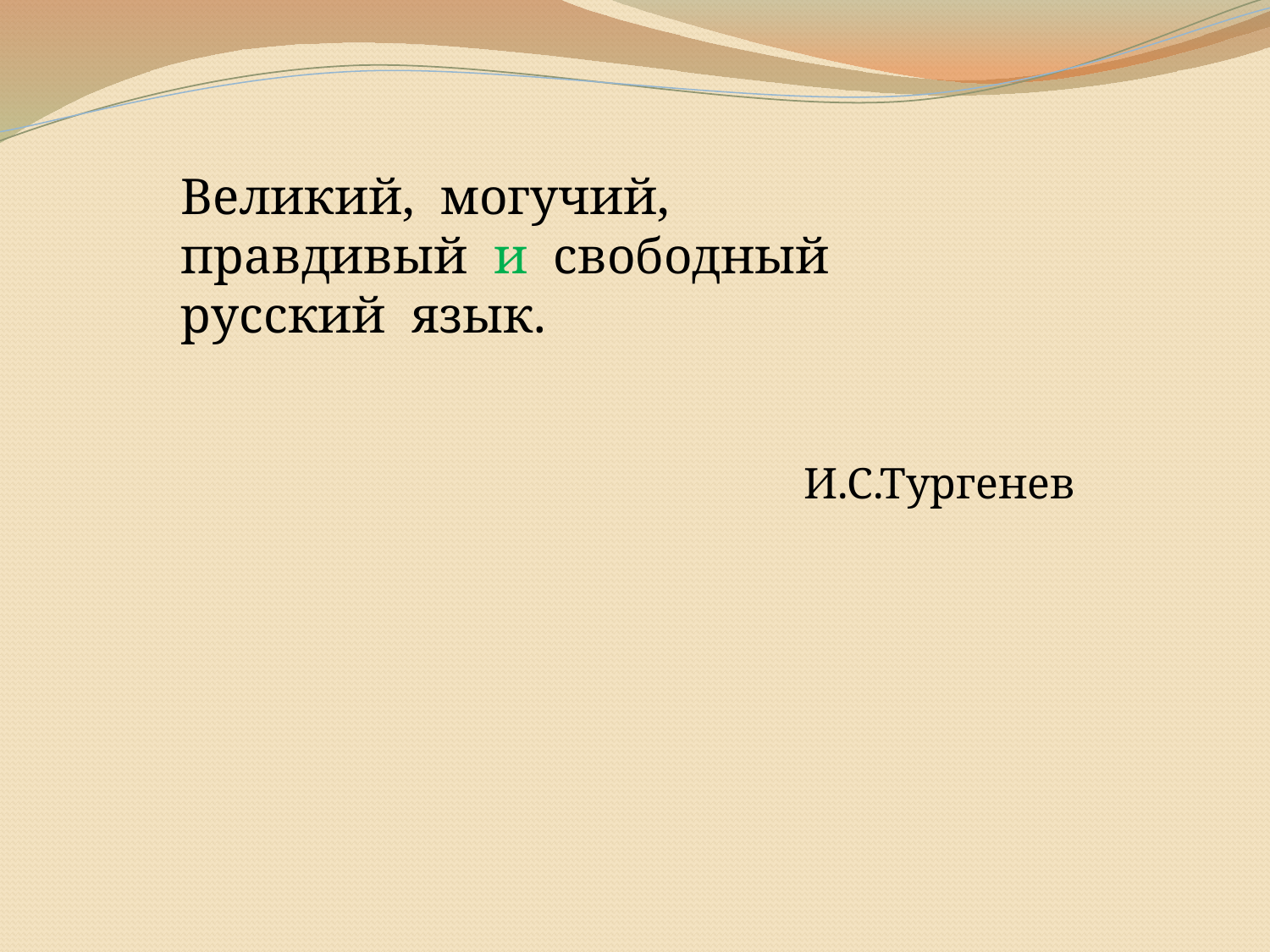

Великий,  могучий, правдивый  и  свободный русский  язык.
                                  И.С.Тургенев